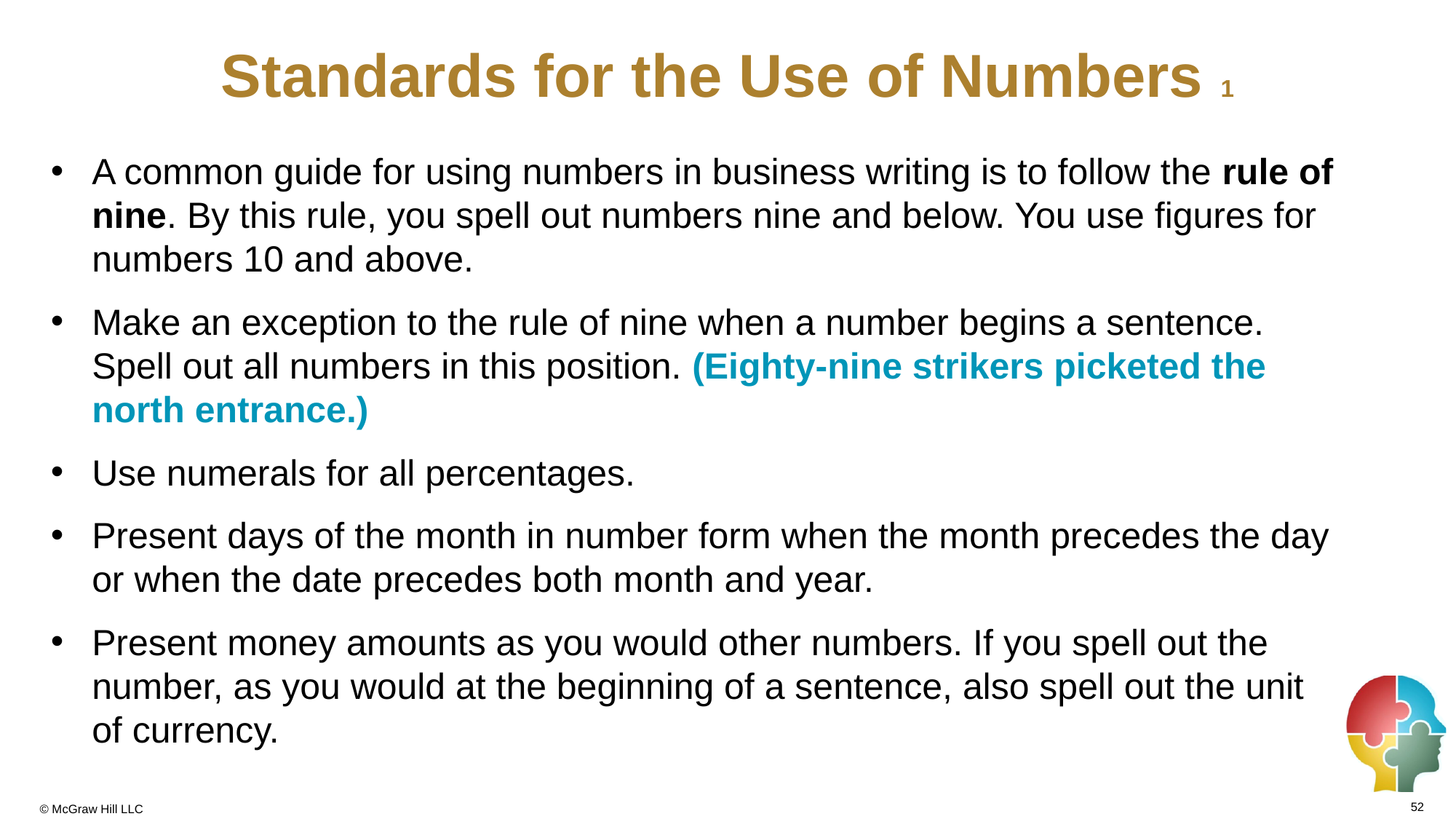

# Standards for the Use of Numbers 1
A common guide for using numbers in business writing is to follow the rule of nine. By this rule, you spell out numbers nine and below. You use figures for numbers 10 and above.
Make an exception to the rule of nine when a number begins a sentence. Spell out all numbers in this position. (Eighty-nine strikers picketed the north entrance.)
Use numerals for all percentages.
Present days of the month in number form when the month precedes the day or when the date precedes both month and year.
Present money amounts as you would other numbers. If you spell out the number, as you would at the beginning of a sentence, also spell out the unit of currency.
52